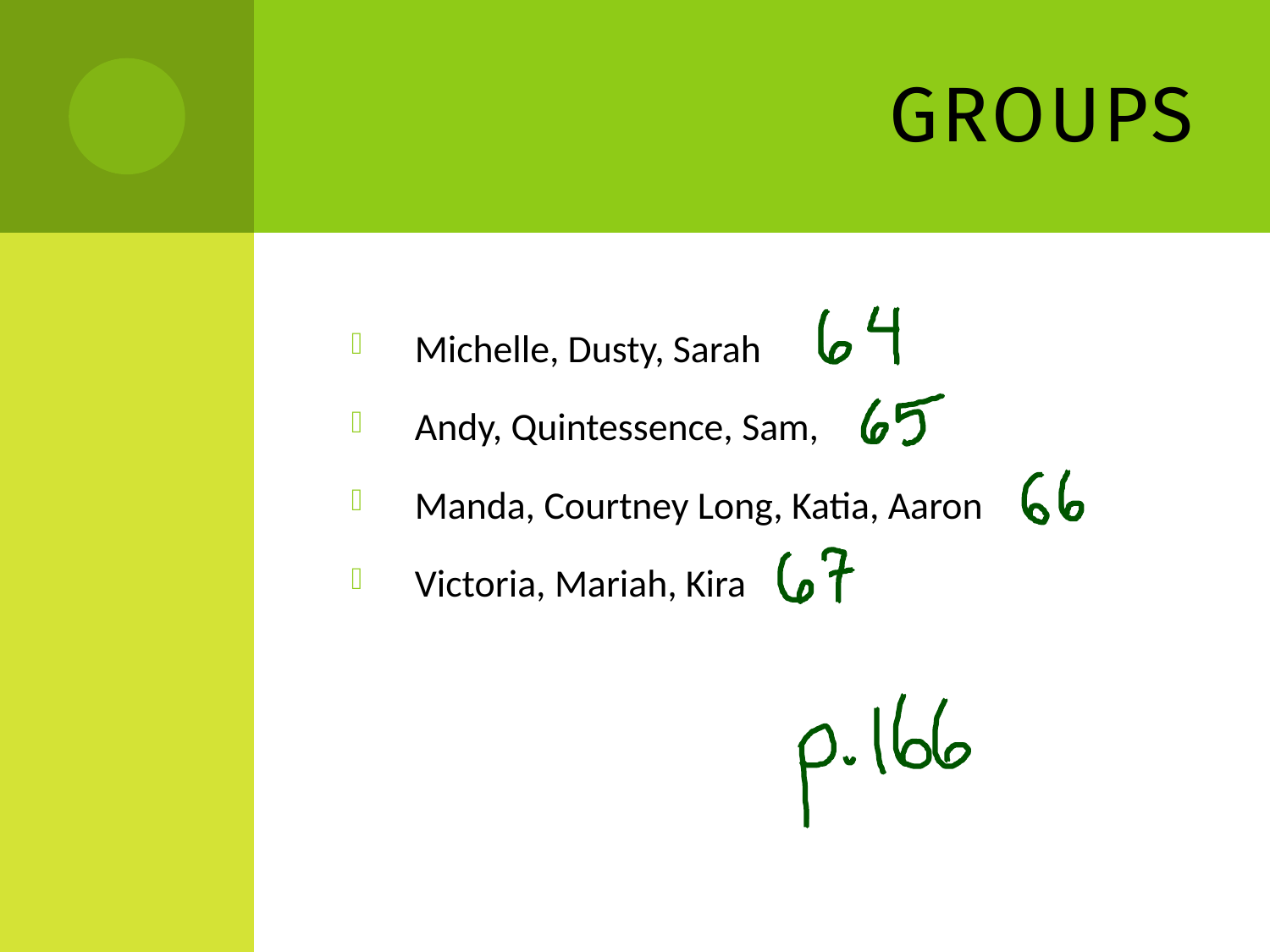

# Groups

Michelle, Dusty, Sarah
Andy, Quintessence, Sam,
Manda, Courtney Long, Katia, Aaron
Victoria, Mariah, Kira